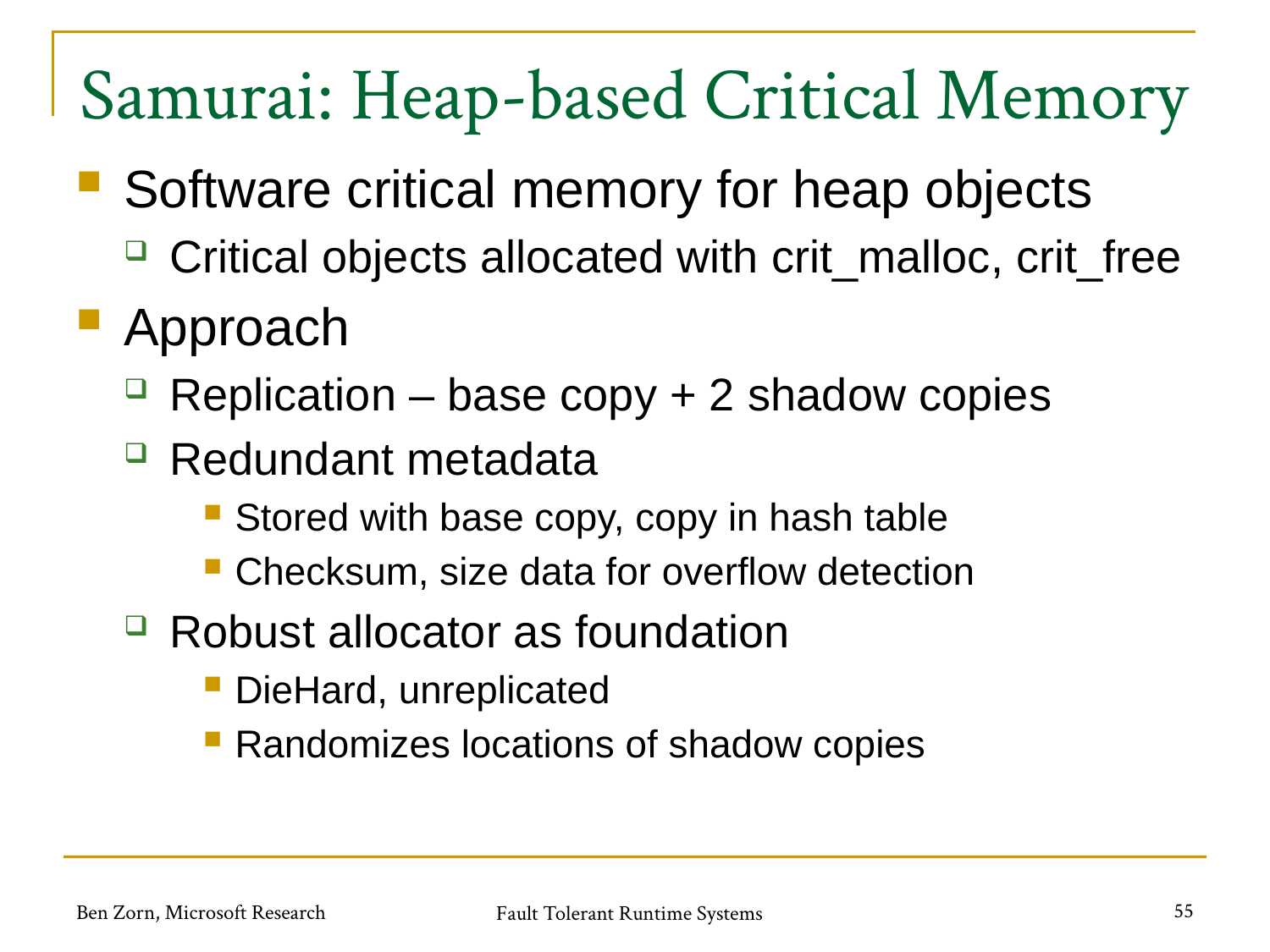

# Samurai: Heap-based Critical Memory
Software critical memory for heap objects
Critical objects allocated with crit_malloc, crit_free
Approach
Replication – base copy + 2 shadow copies
Redundant metadata
Stored with base copy, copy in hash table
Checksum, size data for overflow detection
Robust allocator as foundation
DieHard, unreplicated
Randomizes locations of shadow copies
Ben Zorn, Microsoft Research
55
Fault Tolerant Runtime Systems